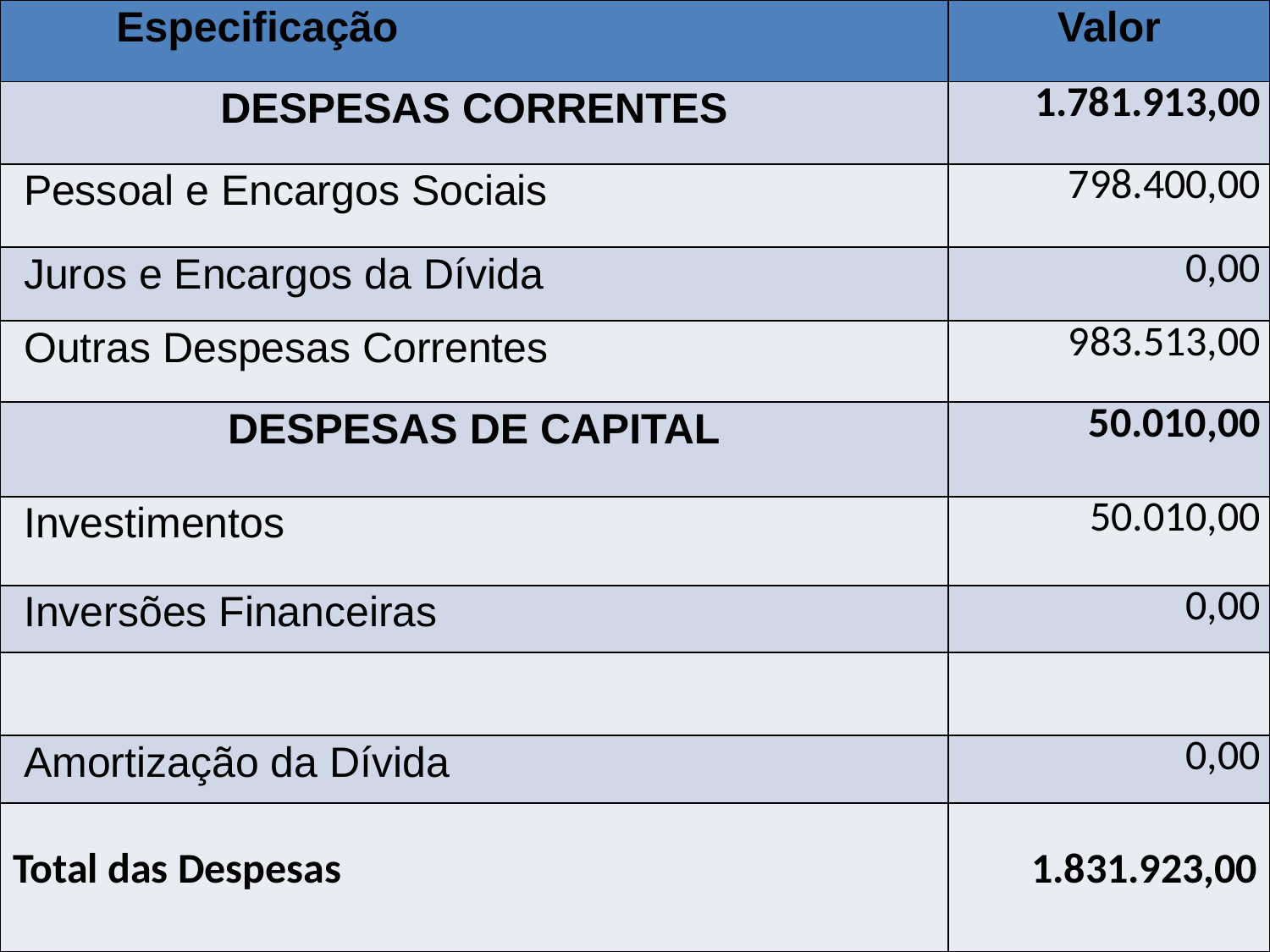

| Especificação | Valor |
| --- | --- |
| DESPESAS CORRENTES | 1.781.913,00 |
| Pessoal e Encargos Sociais | 798.400,00 |
| Juros e Encargos da Dívida | 0,00 |
| Outras Despesas Correntes | 983.513,00 |
| DESPESAS DE CAPITAL | 50.010,00 |
| Investimentos | 50.010,00 |
| Inversões Financeiras | 0,00 |
|  |  |
| Amortização da Dívida | 0,00 |
| Total das Despesas | 1.831.923,00 |